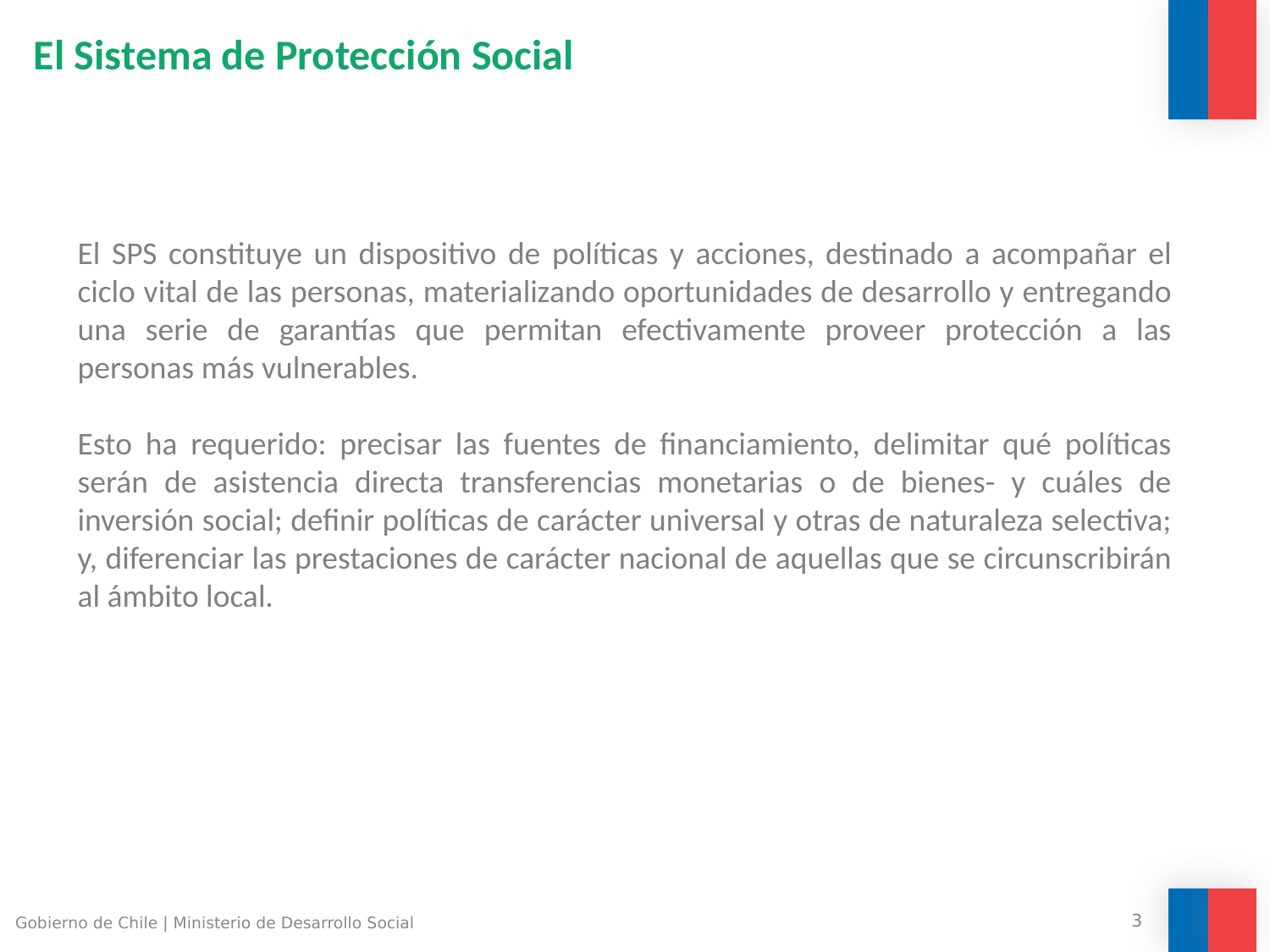

# El Sistema de Protección Social
El SPS constituye un dispositivo de políticas y acciones, destinado a acompañar el ciclo vital de las personas, materializando oportunidades de desarrollo y entregando una serie de garantías que permitan efectivamente proveer protección a las personas más vulnerables.

Esto ha requerido: precisar las fuentes de financiamiento, delimitar qué políticas serán de asistencia directa transferencias monetarias o de bienes- y cuáles de inversión social; definir políticas de carácter universal y otras de naturaleza selectiva; y, diferenciar las prestaciones de carácter nacional de aquellas que se circunscribirán al ámbito local.

Gobierno de Chile | Ministerio de Desarrollo Social
3